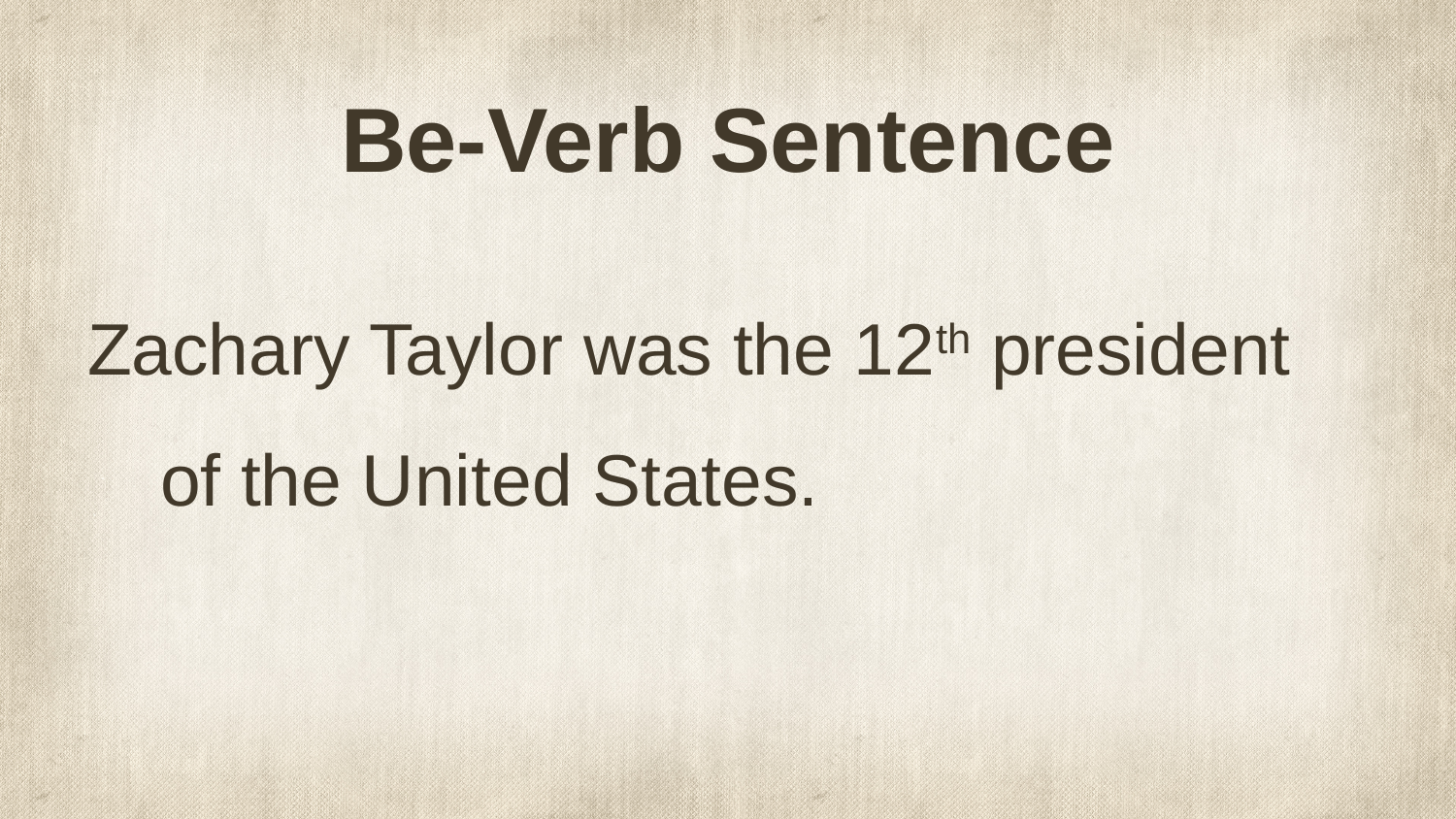

# Be-Verb Sentence
Zachary Taylor was the 12th president of the United States.